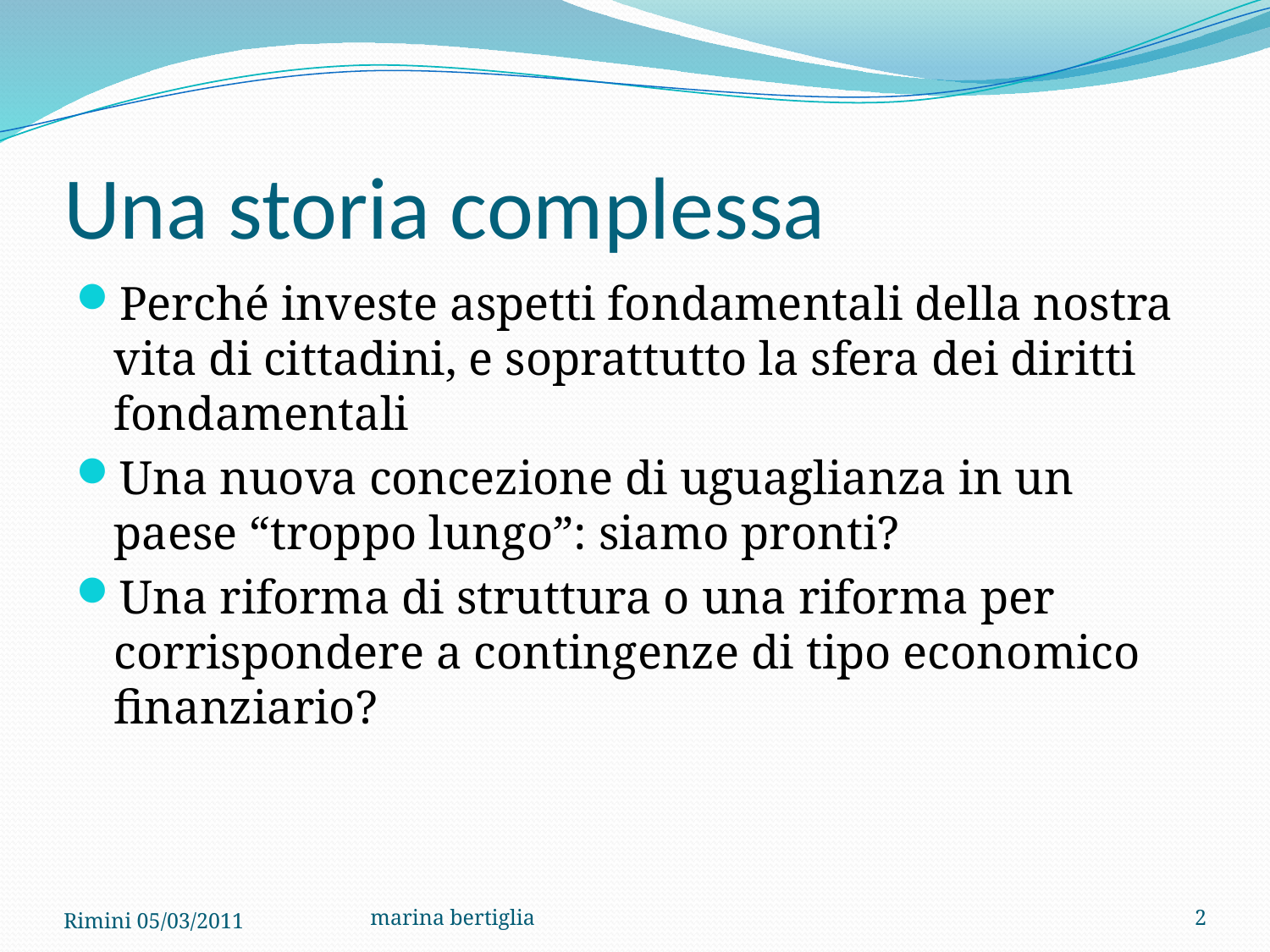

# Una storia complessa
Perché investe aspetti fondamentali della nostra vita di cittadini, e soprattutto la sfera dei diritti fondamentali
Una nuova concezione di uguaglianza in un paese “troppo lungo”: siamo pronti?
Una riforma di struttura o una riforma per corrispondere a contingenze di tipo economico finanziario?
Rimini 05/03/2011
marina bertiglia
2